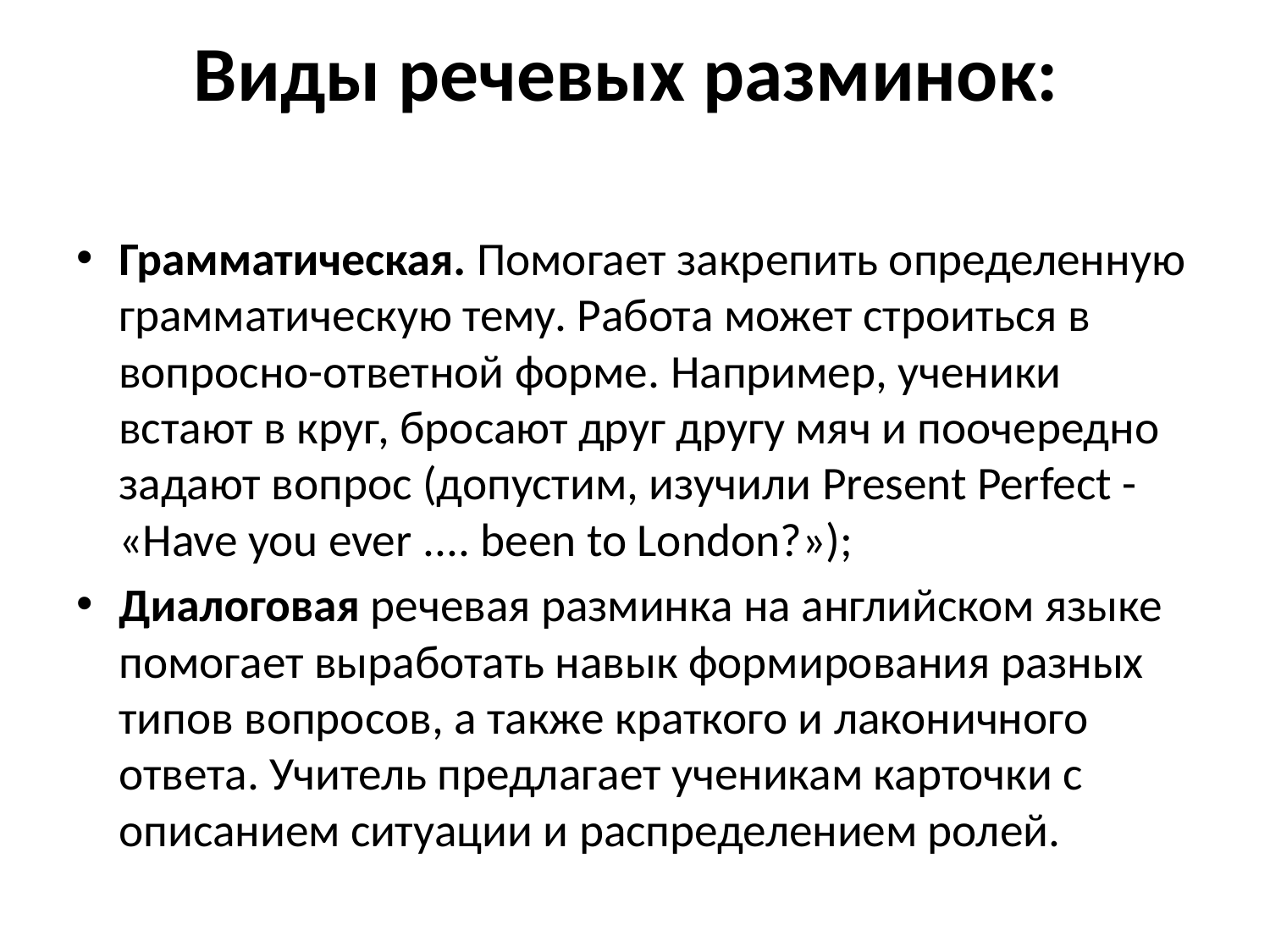

# Виды речевых разминок:
Грамматическая. Помогает закрепить определенную грамматическую тему. Работа может строиться в вопросно-ответной форме. Например, ученики встают в круг, бросают друг другу мяч и поочередно задают вопрос (допустим, изучили Present Perfect - «Have you ever .... been to London?»);
Диалоговая речевая разминка на английском языке помогает выработать навык формирования разных типов вопросов, а также краткого и лаконичного ответа. Учитель предлагает ученикам карточки с описанием ситуации и распределением ролей.